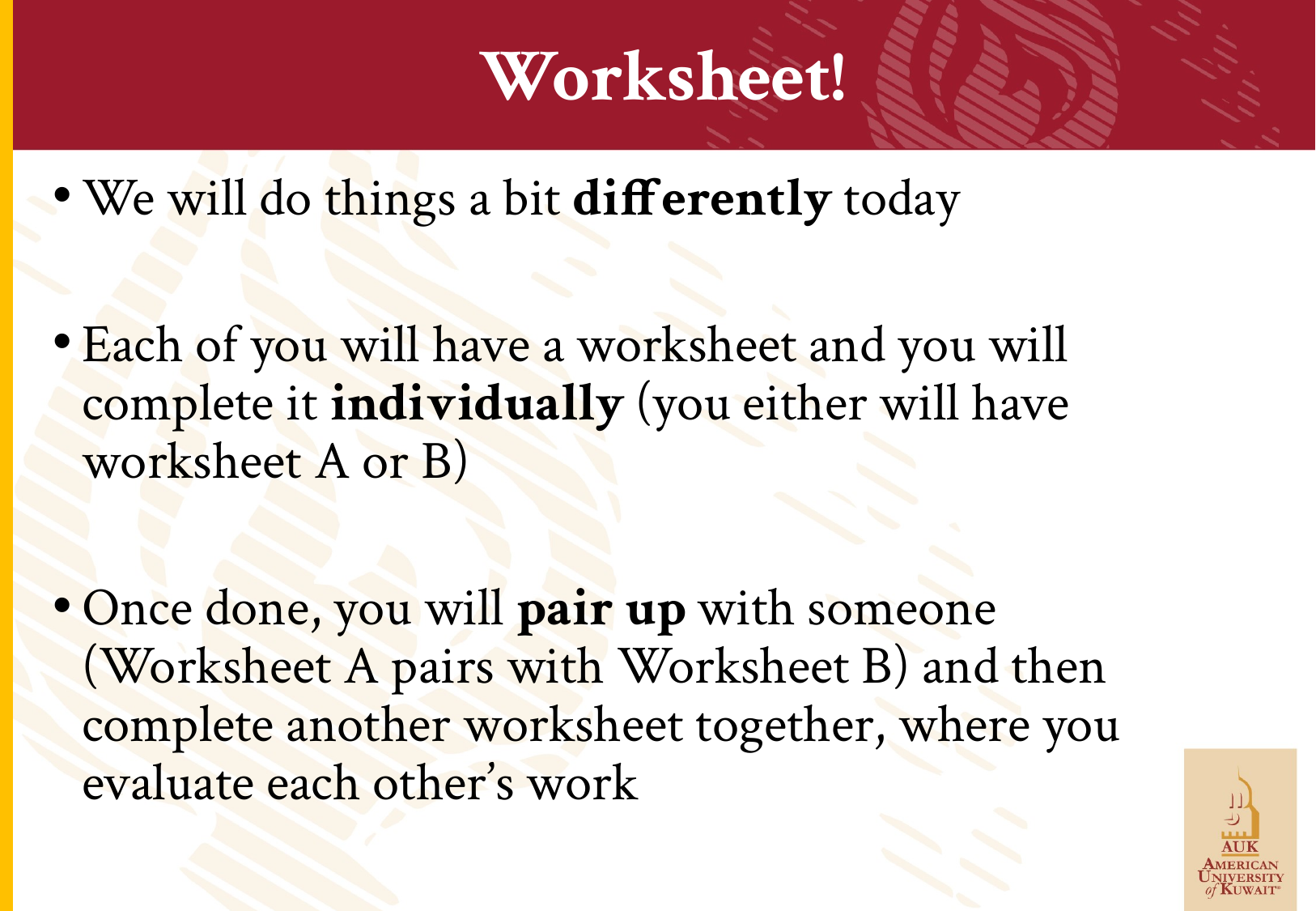

# Worksheet!
We will do things a bit differently today

Each of you will have a worksheet and you will complete it individually (you either will have worksheet A or B)

Once done, you will pair up with someone (Worksheet A pairs with Worksheet B) and then complete another worksheet together, where you evaluate each other’s work